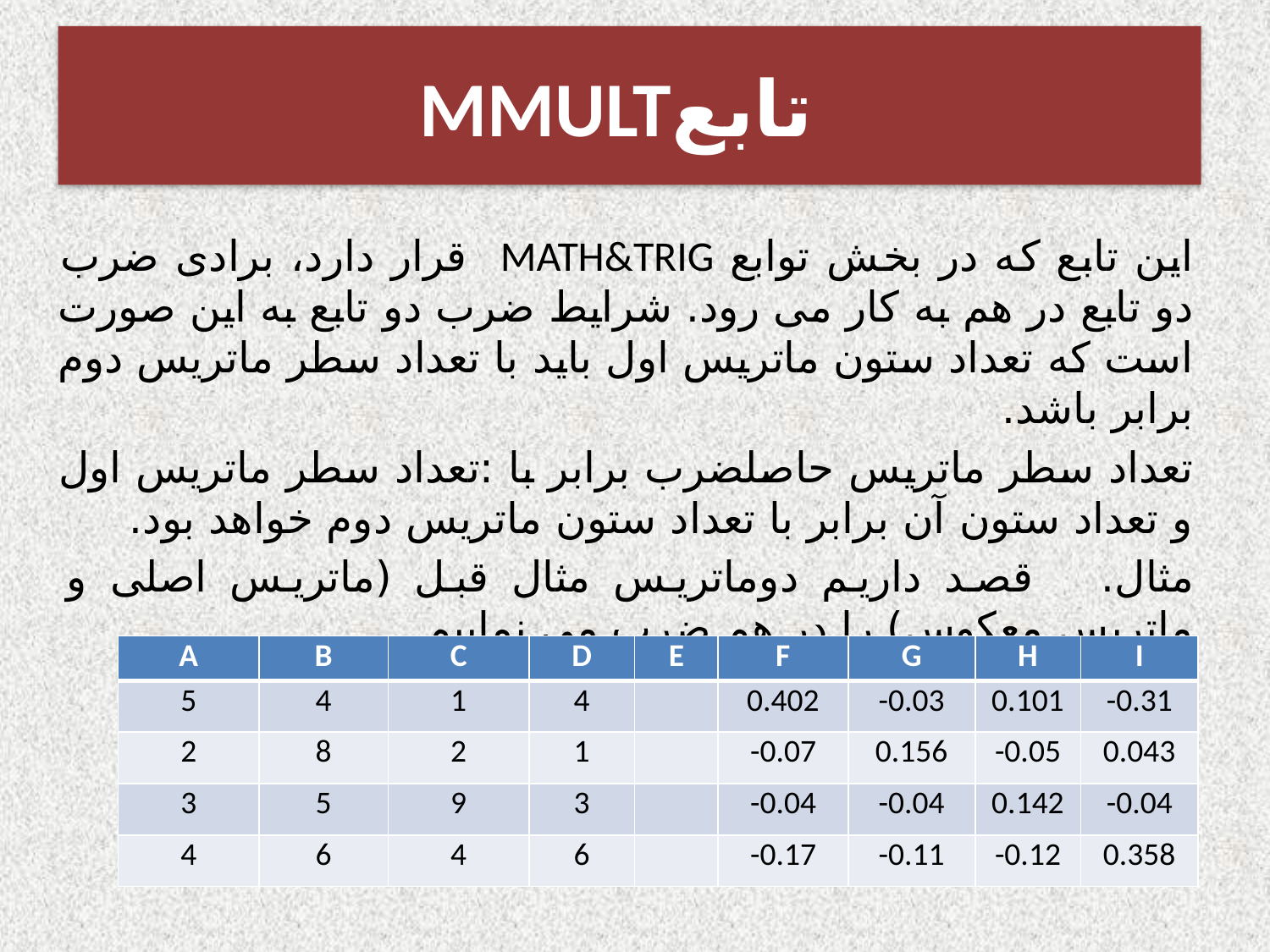

# MMULTتابع
این تابع که در بخش توابع MATH&TRIG  قرار دارد، برادی ضرب دو تابع در هم به کار می رود. شرایط ضرب دو تابع به این صورت است که تعداد ستون ماتریس اول باید با تعداد سطر ماتریس دوم برابر باشد.
تعداد سطر ماتریس حاصلضرب برابر با :تعداد سطر ماتریس اول و تعداد ستون آن برابر با تعداد ستون ماتریس دوم خواهد بود.
مثال.   قصد داریم دوماتریس مثال قبل (ماتریس اصلی و ماتریس معکوس) را در هم ضرب می نماییم.
| A | B | C | D | E | F | G | H | I |
| --- | --- | --- | --- | --- | --- | --- | --- | --- |
| 5 | 4 | 1 | 4 |  | 0.402 | -0.03 | 0.101 | -0.31 |
| 2 | 8 | 2 | 1 |  | -0.07 | 0.156 | -0.05 | 0.043 |
| 3 | 5 | 9 | 3 |  | -0.04 | -0.04 | 0.142 | -0.04 |
| 4 | 6 | 4 | 6 |  | -0.17 | -0.11 | -0.12 | 0.358 |